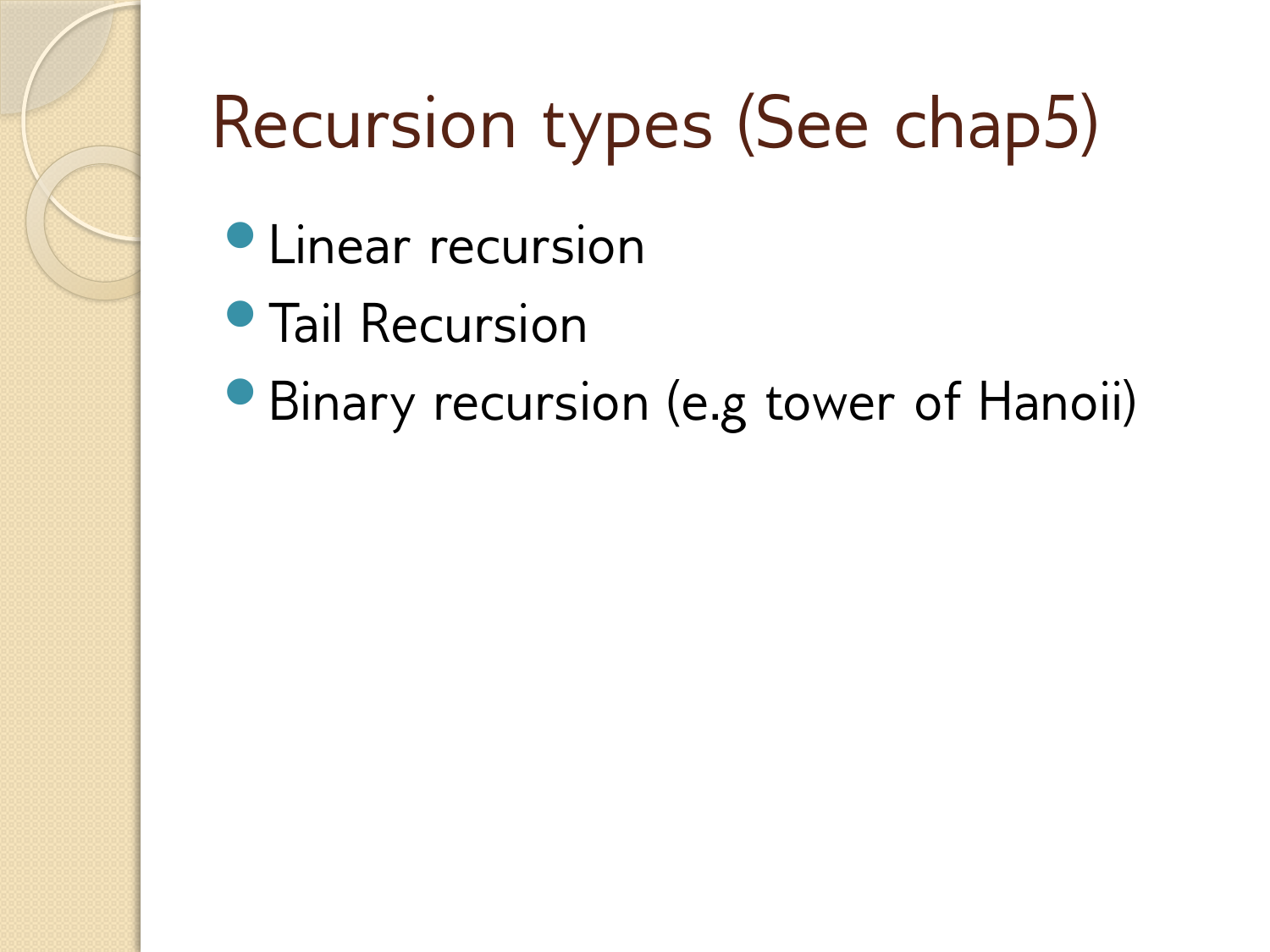

# Recursion types (See chap5)
Linear recursion
Tail Recursion
Binary recursion (e.g tower of Hanoii)